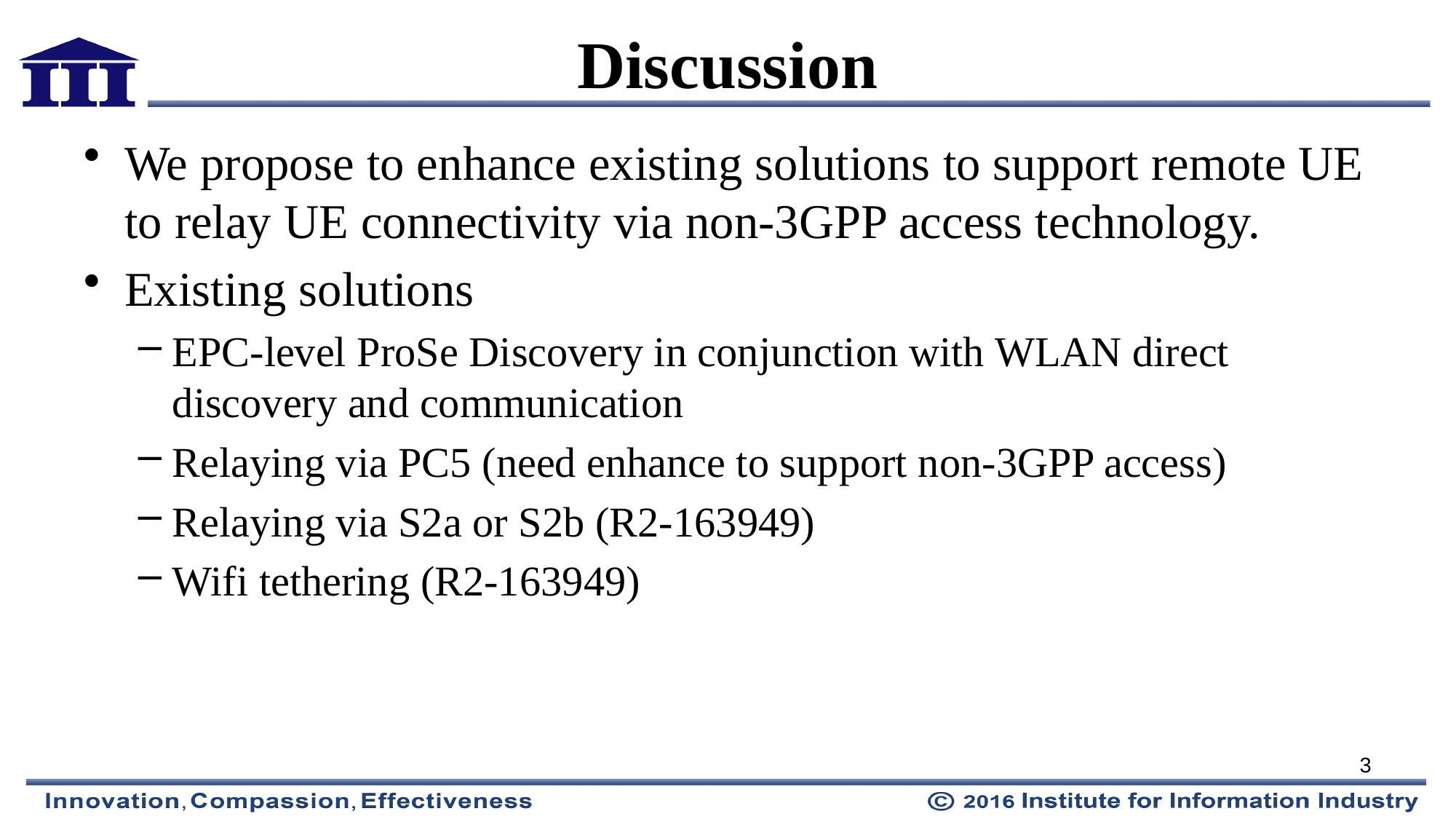

# Discussion
We propose to enhance existing solutions to support remote UE to relay UE connectivity via non-3GPP access technology.
Existing solutions
EPC-level ProSe Discovery in conjunction with WLAN direct discovery and communication
Relaying via PC5 (need enhance to support non-3GPP access)
Relaying via S2a or S2b (R2-163949)
Wifi tethering (R2-163949)
3